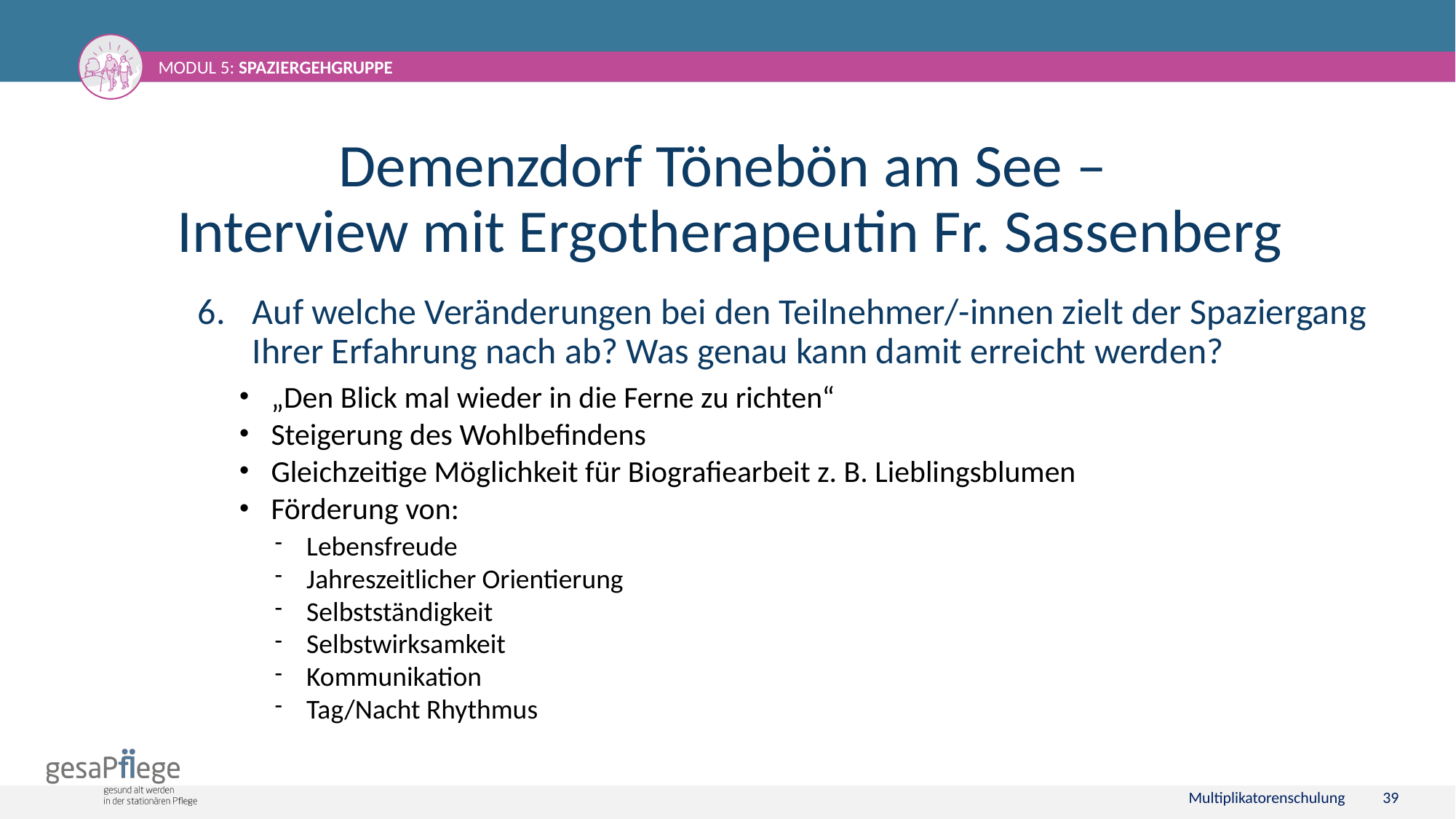

# Demenzdorf Tönebön am See – Interview mit Ergotherapeutin Fr. Sassenberg
Auf welche Veränderungen bei den Teilnehmer/-innen zielt der Spaziergang Ihrer Erfahrung nach ab? Was genau kann damit erreicht werden?
„Den Blick mal wieder in die Ferne zu richten“
Steigerung des Wohlbefindens
Gleichzeitige Möglichkeit für Biografiearbeit z. B. Lieblingsblumen
Förderung von:
Lebensfreude
Jahreszeitlicher Orientierung
Selbstständigkeit
Selbstwirksamkeit
Kommunikation
Tag/Nacht Rhythmus
Multiplikatorenschulung
39